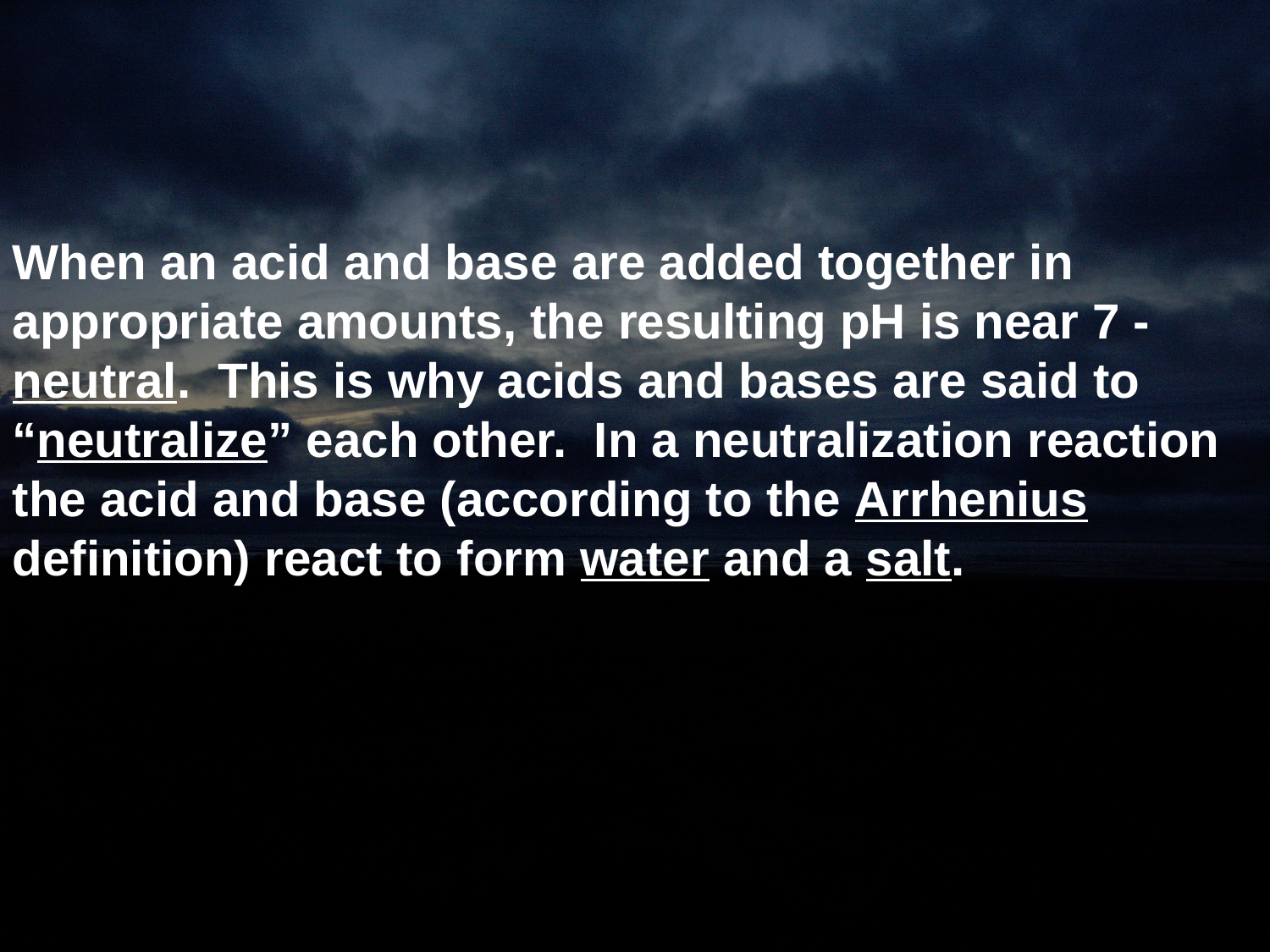

When an acid and base are added together in appropriate amounts, the resulting pH is near 7 - neutral.  This is why acids and bases are said to “neutralize” each other.  In a neutralization reaction the acid and base (according to the Arrhenius definition) react to form water and a salt.